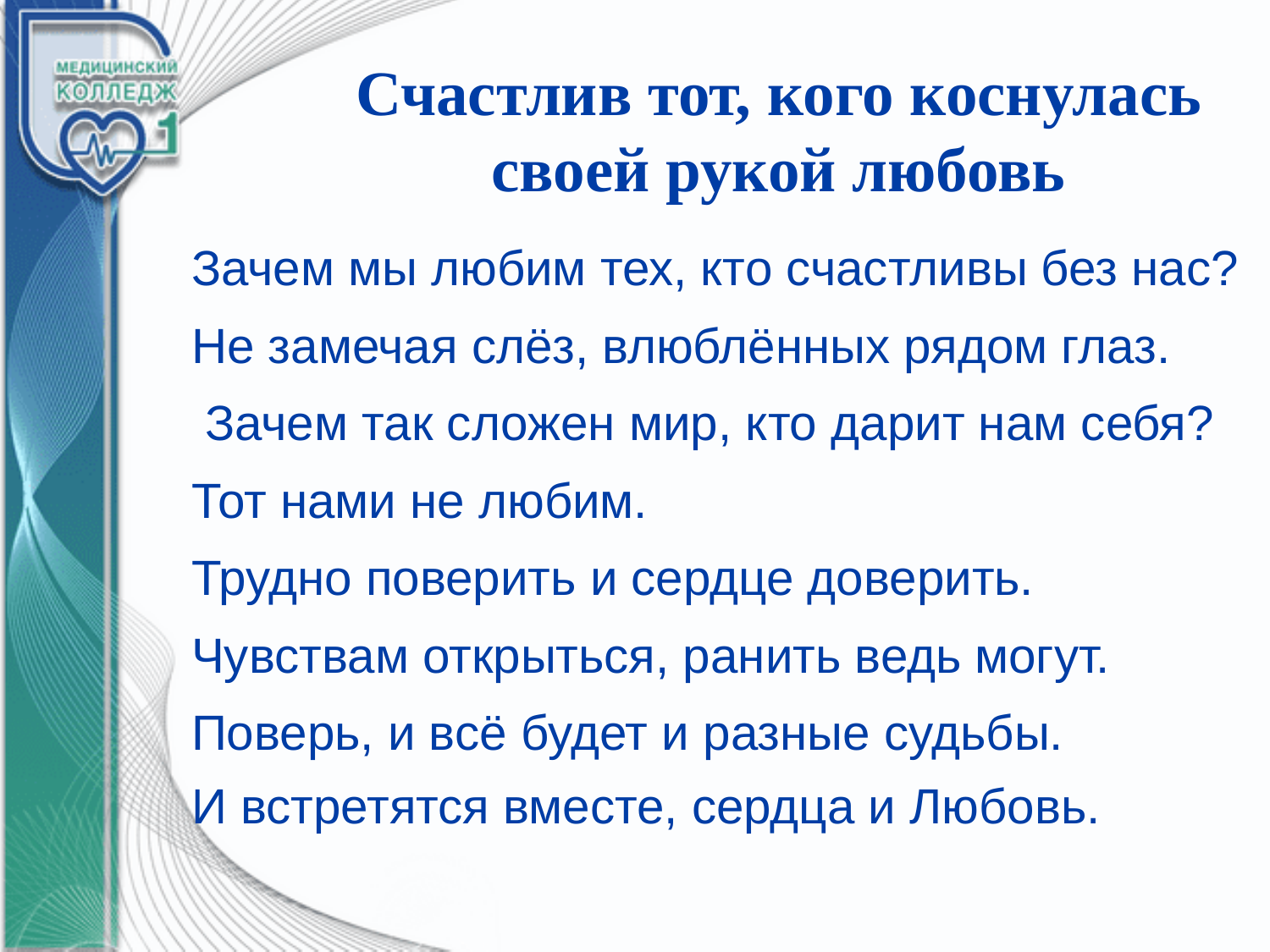

Счастлив тот, кого коснулась своей рукой любовь
Зачем мы любим тех, кто счастливы без нас?
Не замечая слёз, влюблённых рядом глаз.
 Зачем так сложен мир, кто дарит нам себя?
Тот нами не любим.
Трудно поверить и сердце доверить.
Чувствам открыться, ранить ведь могут.
Поверь, и всё будет и разные судьбы.
И встретятся вместе, сердца и Любовь.